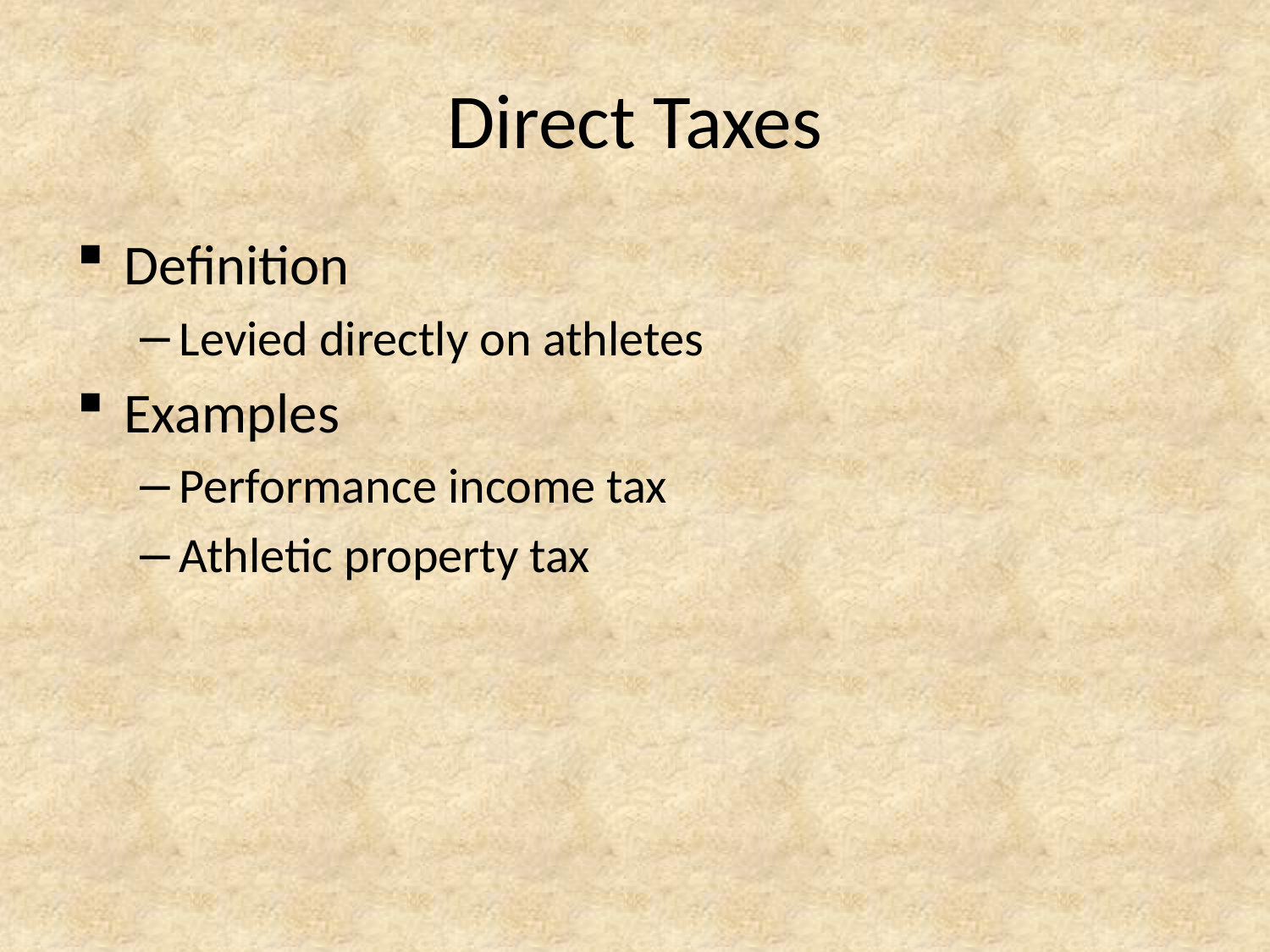

# Direct Taxes
Definition
Levied directly on athletes
Examples
Performance income tax
Athletic property tax